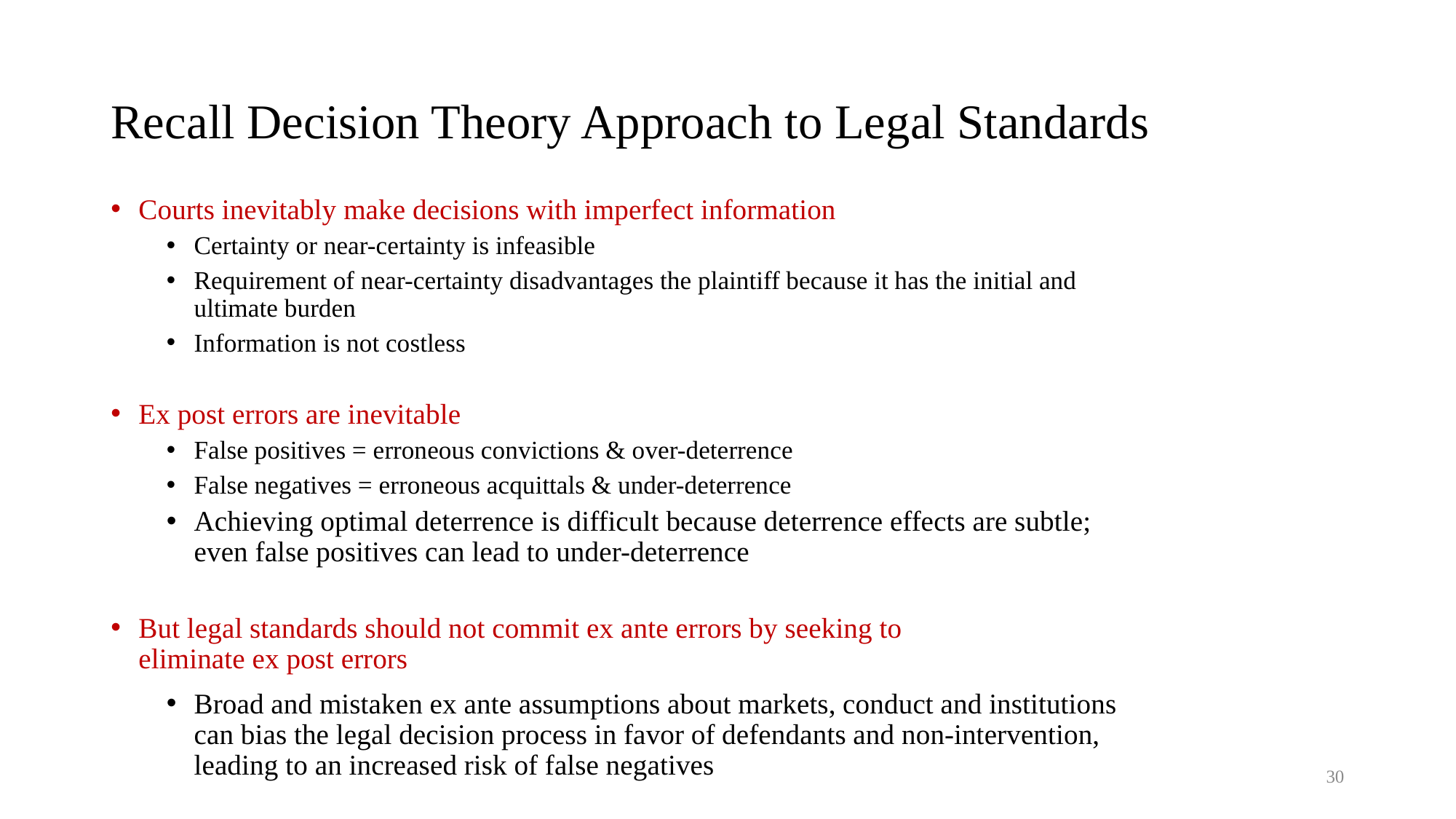

# Recall Decision Theory Approach to Legal Standards
Courts inevitably make decisions with imperfect information
Certainty or near-certainty is infeasible
Requirement of near-certainty disadvantages the plaintiff because it has the initial and ultimate burden
Information is not costless
Ex post errors are inevitable
False positives = erroneous convictions & over-deterrence
False negatives = erroneous acquittals & under-deterrence
Achieving optimal deterrence is difficult because deterrence effects are subtle; even false positives can lead to under-deterrence
But legal standards should not commit ex ante errors by seeking to
eliminate ex post errors
Broad and mistaken ex ante assumptions about markets, conduct and institutions can bias the legal decision process in favor of defendants and non-intervention, leading to an increased risk of false negatives

30